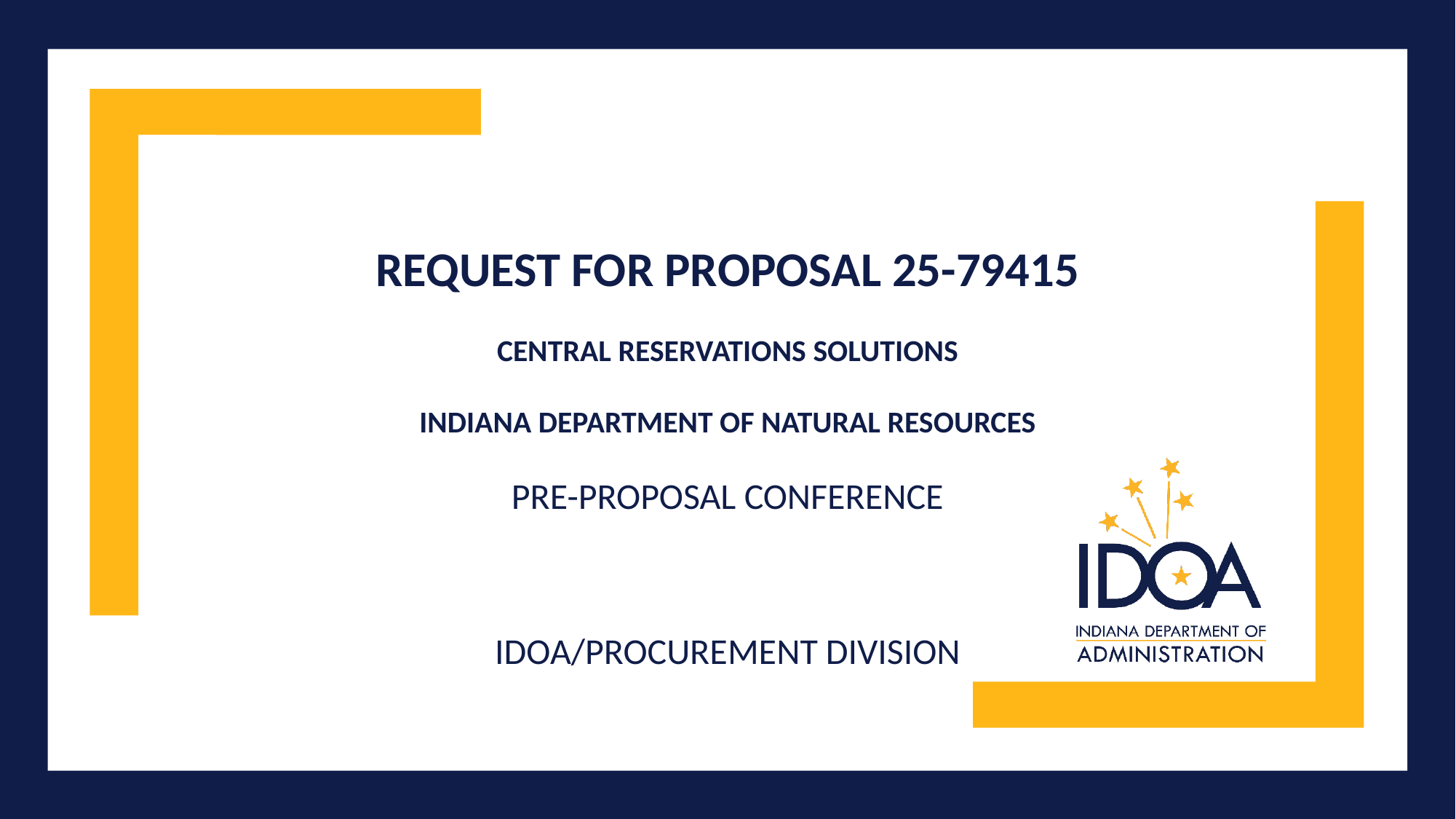

# REQUEST FOR PROPOSAL 25-79415 CENTRAL RESERVATIONS SOLUTIONS INDIANA DEPARTMENT OF NATURAL RESOURCES PRE-PROPOSAL CONFERENCE IDOA/PROCUREMENT DIVISION